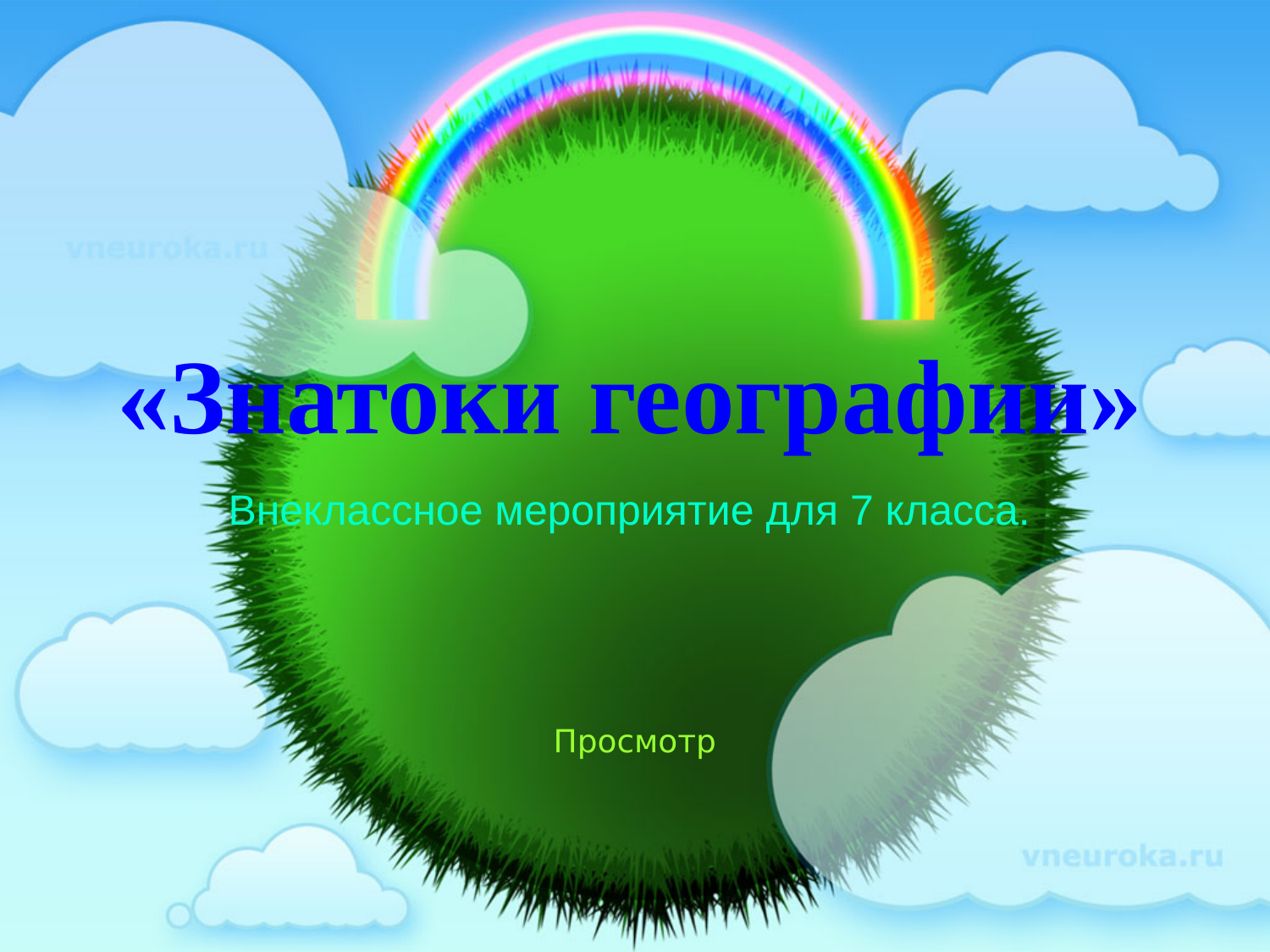

# «Знатоки географии»
Внеклассное мероприятие для 7 класса.